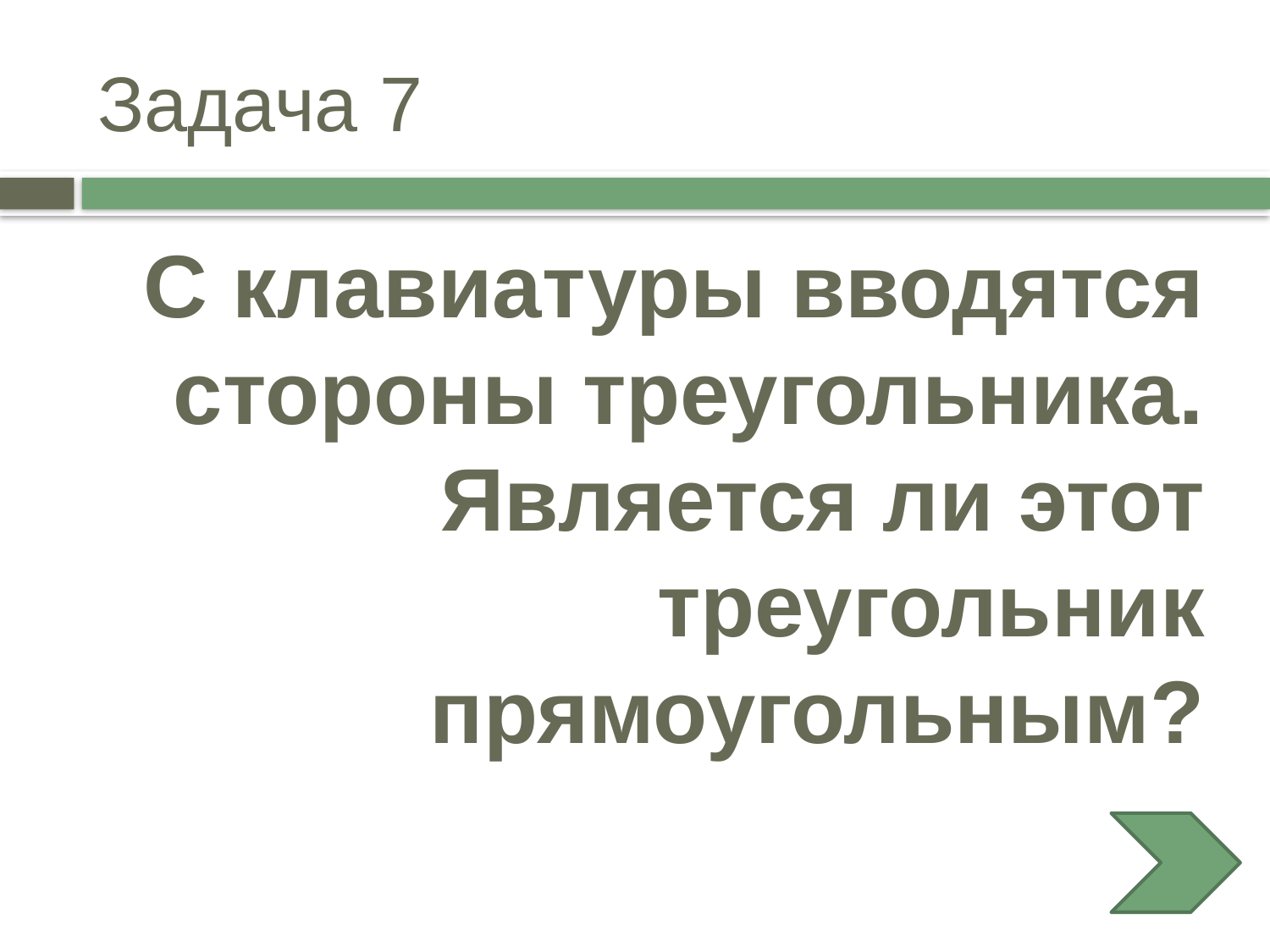

# Задача 7
    С клавиатуры вводятся стороны треугольника. Является ли этот треугольник прямоугольным?